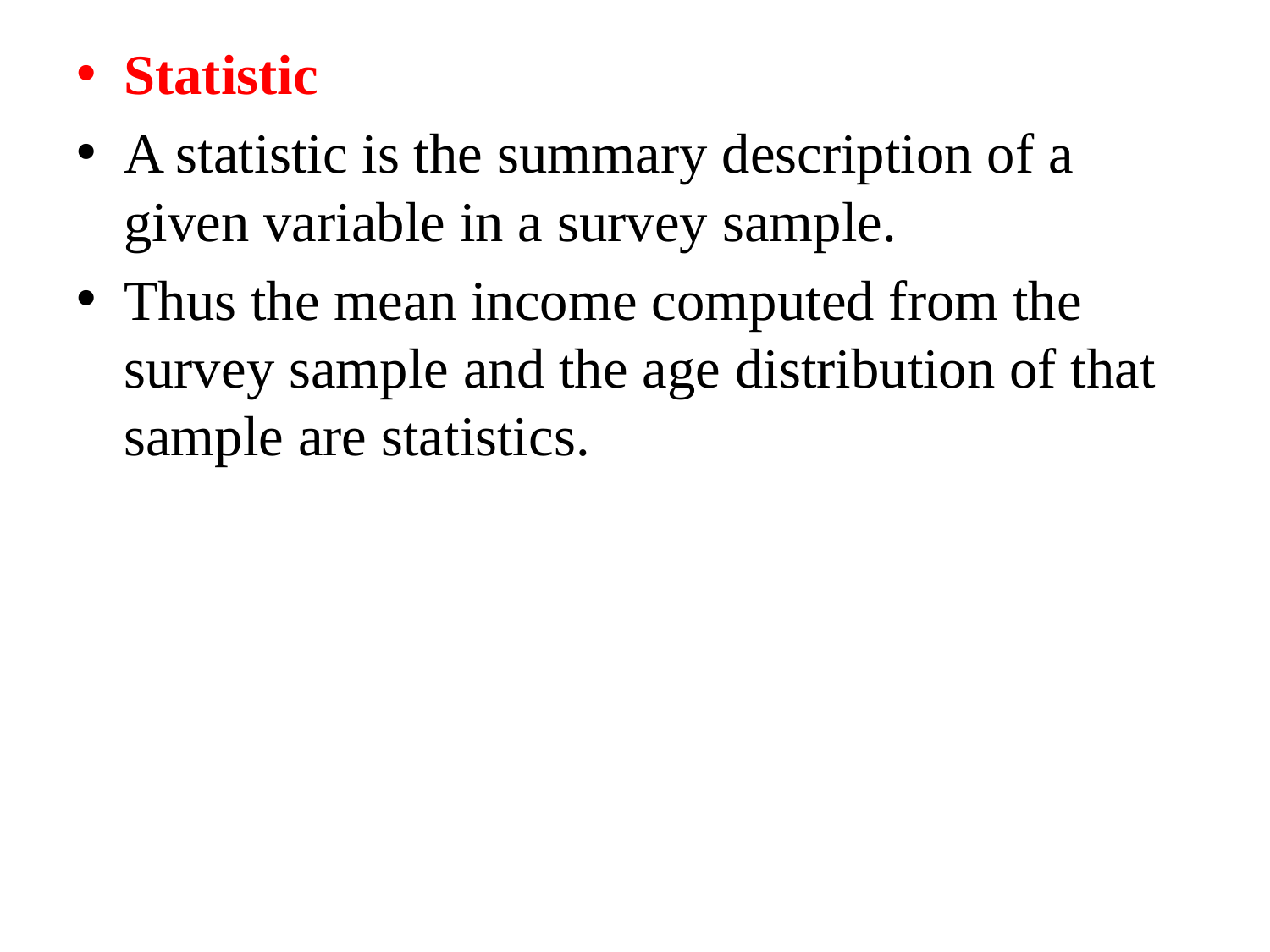

Statistic
A statistic is the summary description of a given variable in a survey sample.
Thus the mean income computed from the survey sample and the age distribution of that sample are statistics.